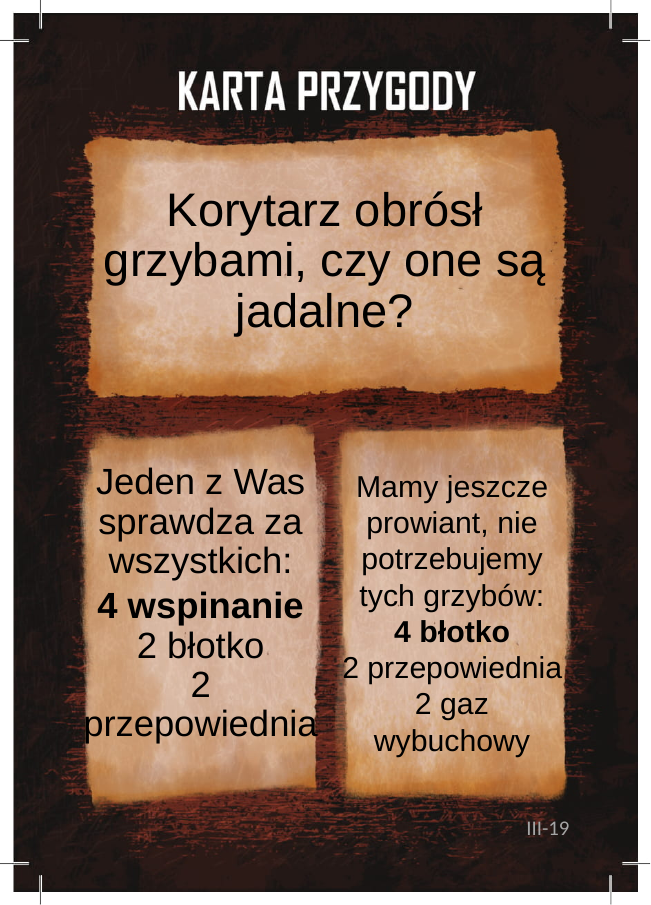

# Korytarz obrósł grzybami, czy one są jadalne?
Jeden z Was sprawdza za wszystkich:
4 wspinanie
2 błotko
2 przepowiednia
Mamy jeszcze prowiant, nie potrzebujemy tych grzybów:
4 błotko
2 przepowiednia
2 gaz wybuchowy
III-19